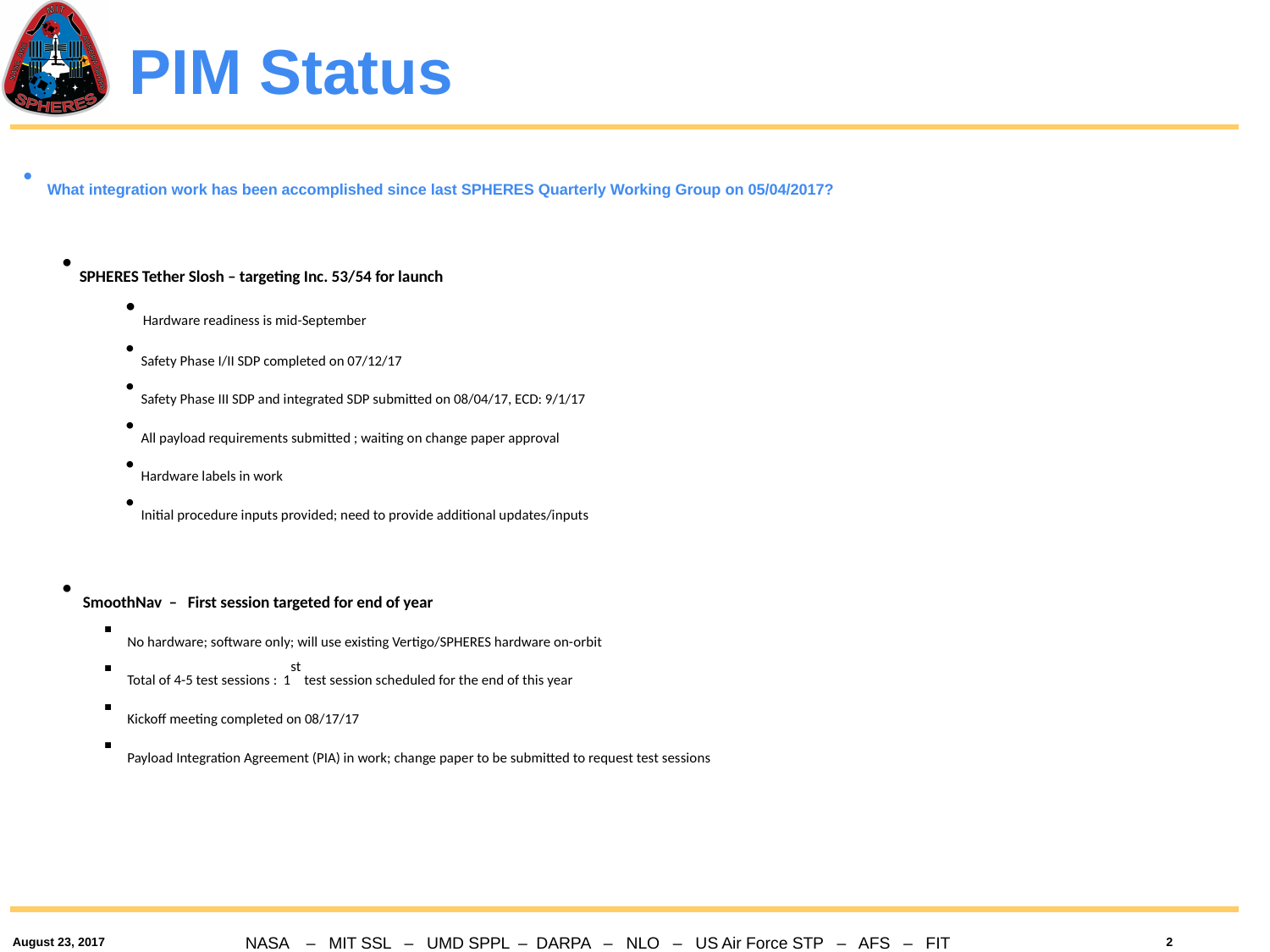

# PIM Status

What integration work has been accomplished since last SPHERES Quarterly Working Group on 05/04/2017?

SPHERES Tether Slosh – targeting Inc. 53/54 for launch
  Hardware readiness is mid-September
  Safety Phase I/II SDP completed on 07/12/17
  Safety Phase III SDP and integrated SDP submitted on 08/04/17, ECD: 9/1/17
  All payload requirements submitted ; waiting on change paper approval
  Hardware labels in work
  Initial procedure inputs provided; need to provide additional updates/inputs

 SmoothNav  –   First session targeted for end of year
No hardware; software only; will use existing Vertigo/SPHERES hardware on-orbit
Total of 4-5 test sessions :  1st test session scheduled for the end of this year
Kickoff meeting completed on 08/17/17
Payload Integration Agreement (PIA) in work; change paper to be submitted to request test sessions